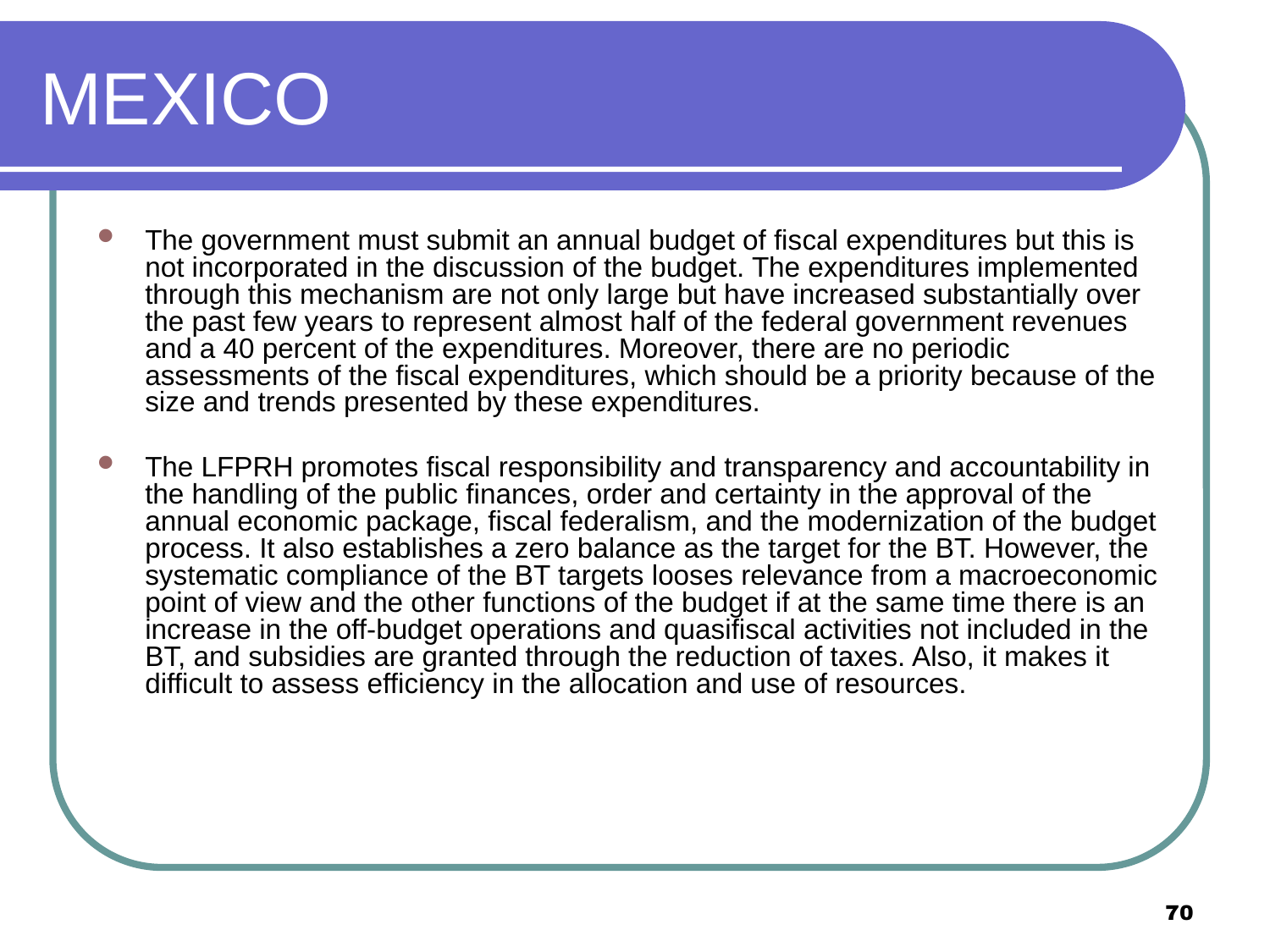

# MEXICO
The government must submit an annual budget of fiscal expenditures but this is not incorporated in the discussion of the budget. The expenditures implemented through this mechanism are not only large but have increased substantially over the past few years to represent almost half of the federal government revenues and a 40 percent of the expenditures. Moreover, there are no periodic assessments of the fiscal expenditures, which should be a priority because of the size and trends presented by these expenditures.

The LFPRH promotes fiscal responsibility and transparency and accountability in the handling of the public finances, order and certainty in the approval of the annual economic package, fiscal federalism, and the modernization of the budget process. It also establishes a zero balance as the target for the BT. However, the systematic compliance of the BT targets looses relevance from a macroeconomic point of view and the other functions of the budget if at the same time there is an increase in the off-budget operations and quasifiscal activities not included in the BT, and subsidies are granted through the reduction of taxes. Also, it makes it difficult to assess efficiency in the allocation and use of resources.
70